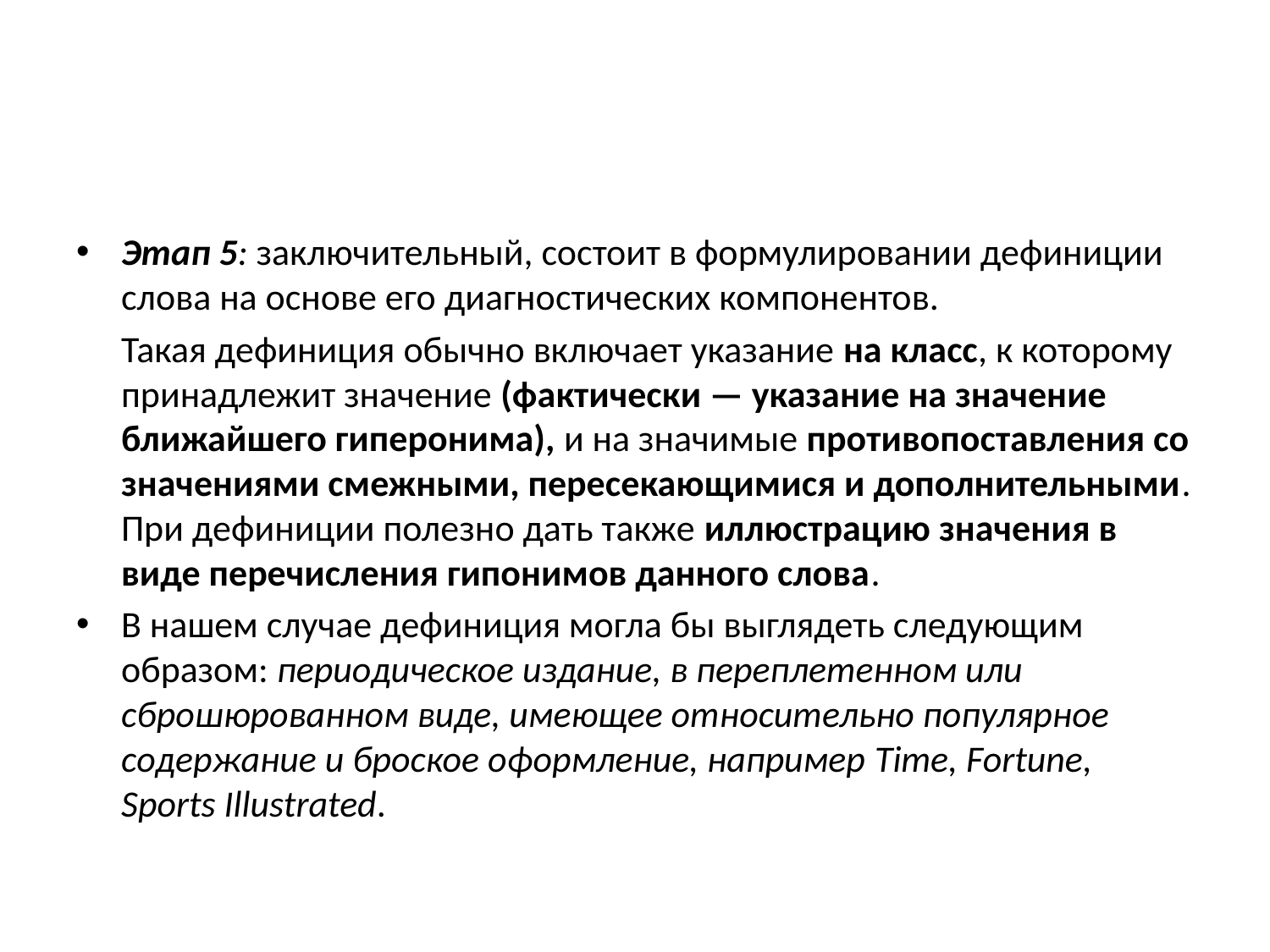

#
Этап 5: заключительный, состоит в формулировании дефиниции слова на основе его диагностических компонентов.
	Такая дефиниция обычно включает указание на класс, к которому принадлежит значение (фактически — указание на значение ближайшего гиперонима), и на значимые противопоставления со значениями смежными, пересекающимися и дополнительными. При дефиниции полезно дать также иллюстрацию значения в виде перечисления гипонимов данного слова.
В нашем случае дефиниция могла бы выглядеть следующим образом: периодическое издание, в переплетенном или сброшюрованном виде, имеющее относительно популярное содержание и броское оформление, например Time, Fortune, Sports Illustrated.